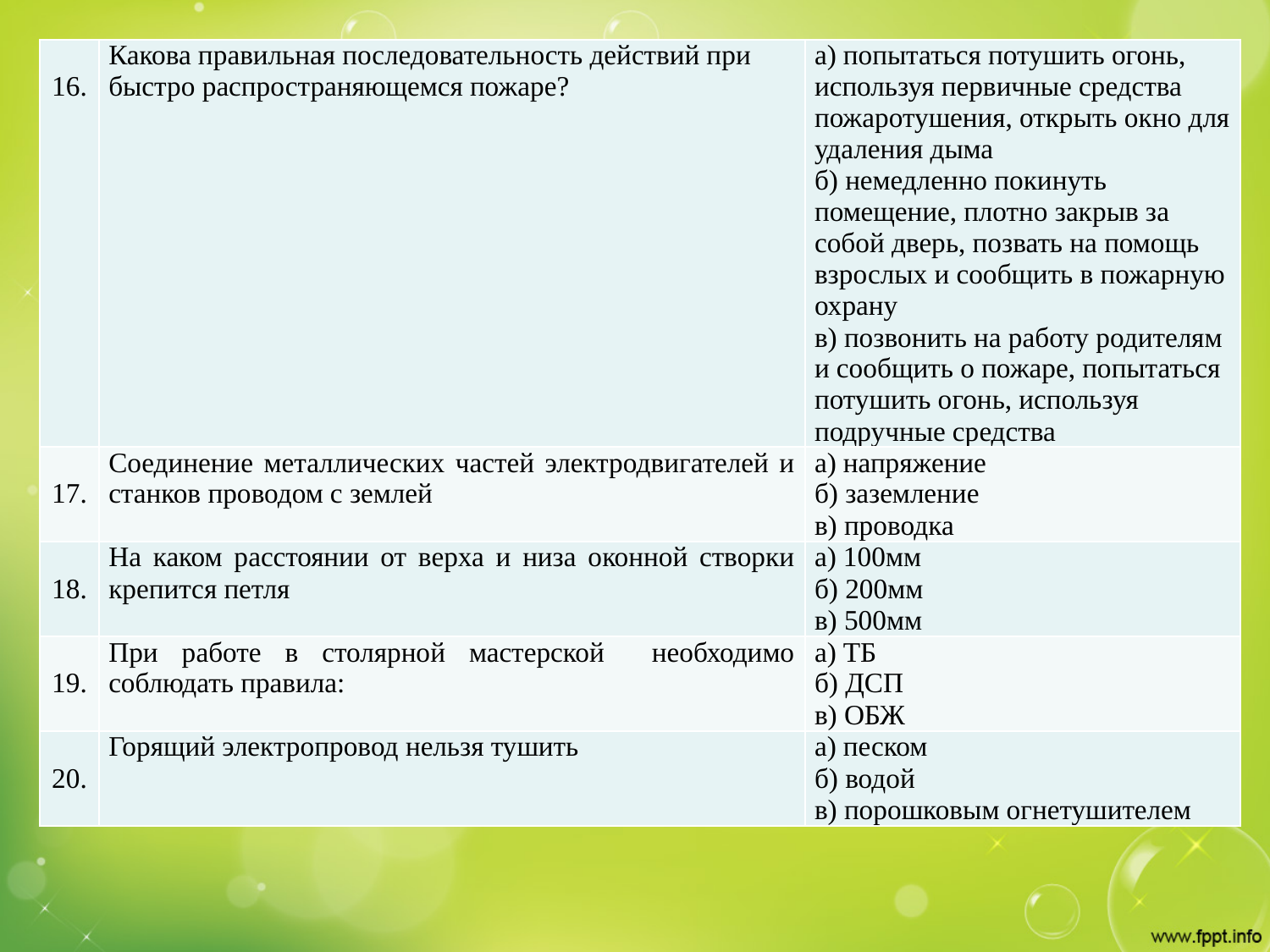

#
| 16. | Какова правильная последовательность действий при быстро распространяющемся пожаре? | а) попытаться потушить огонь, используя первичные средства пожаротушения, открыть окно для удаления дыма б) немедленно покинуть помещение, плотно закрыв за собой дверь, позвать на помощь взрослых и сообщить в пожарную охрану в) позвонить на работу родителям и сообщить о пожаре, попытаться потушить огонь, используя подручные средства |
| --- | --- | --- |
| 17. | Соединение металлических частей электродвигателей и станков проводом с землей | а) напряжение б) заземление в) проводка |
| 18. | На каком расстоянии от верха и низа оконной створки крепится петля | а) 100мм б) 200мм в) 500мм |
| 19. | При работе в столярной мастерской необходимо соблюдать правила: | а) ТБ б) ДСП в) ОБЖ |
| 20. | Горящий электропровод нельзя тушить | а) песком б) водой в) порошковым огнетушителем |